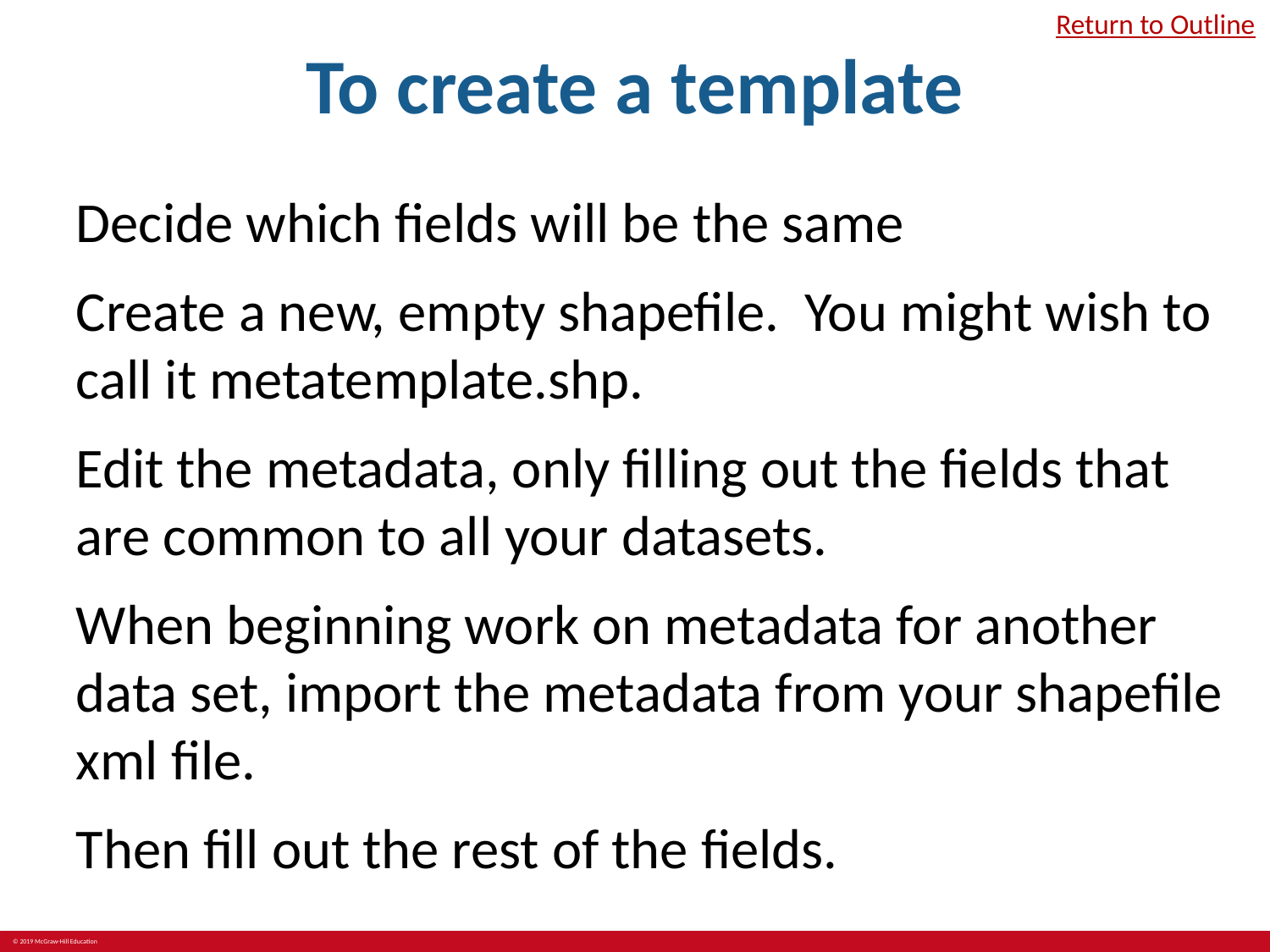

# To create a template
Return to Outline
Decide which fields will be the same
Create a new, empty shapefile.  You might wish to call it metatemplate.shp.
Edit the metadata, only filling out the fields that are common to all your datasets.
When beginning work on metadata for another data set, import the metadata from your shapefile xml file.
Then fill out the rest of the fields.